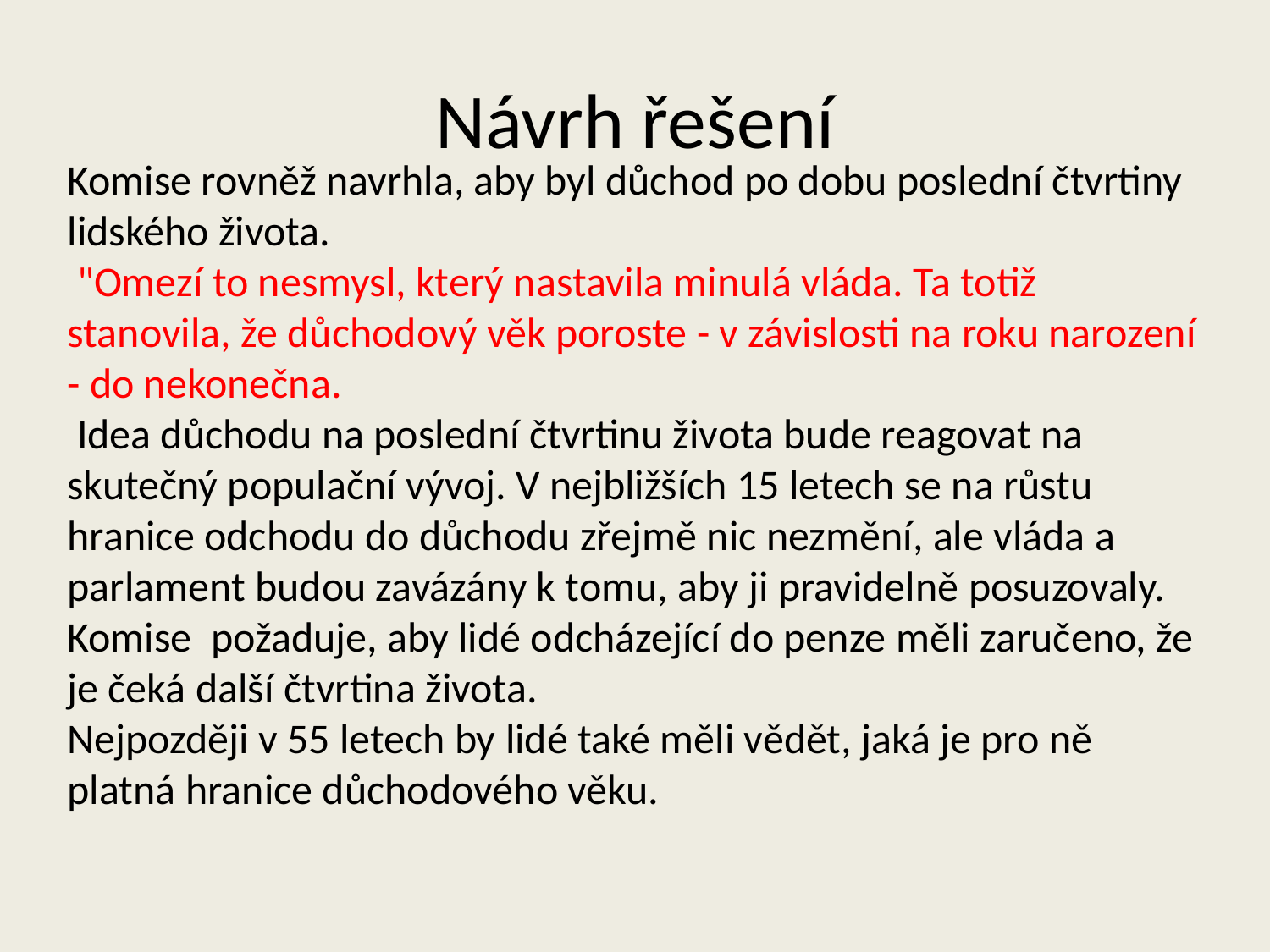

# Návrh řešení
Komise rovněž navrhla, aby byl důchod po dobu poslední čtvrtiny lidského života.
 "Omezí to nesmysl, který nastavila minulá vláda. Ta totiž stanovila, že důchodový věk poroste - v závislosti na roku narození - do nekonečna.
 Idea důchodu na poslední čtvrtinu života bude reagovat na skutečný populační vývoj. V nejbližších 15 letech se na růstu hranice odchodu do důchodu zřejmě nic nezmění, ale vláda a parlament budou zavázány k tomu, aby ji pravidelně posuzovaly.  Komise  požaduje, aby lidé odcházející do penze měli zaručeno, že je čeká další čtvrtina života.
Nejpozději v 55 letech by lidé také měli vědět, jaká je pro ně platná hranice důchodového věku.